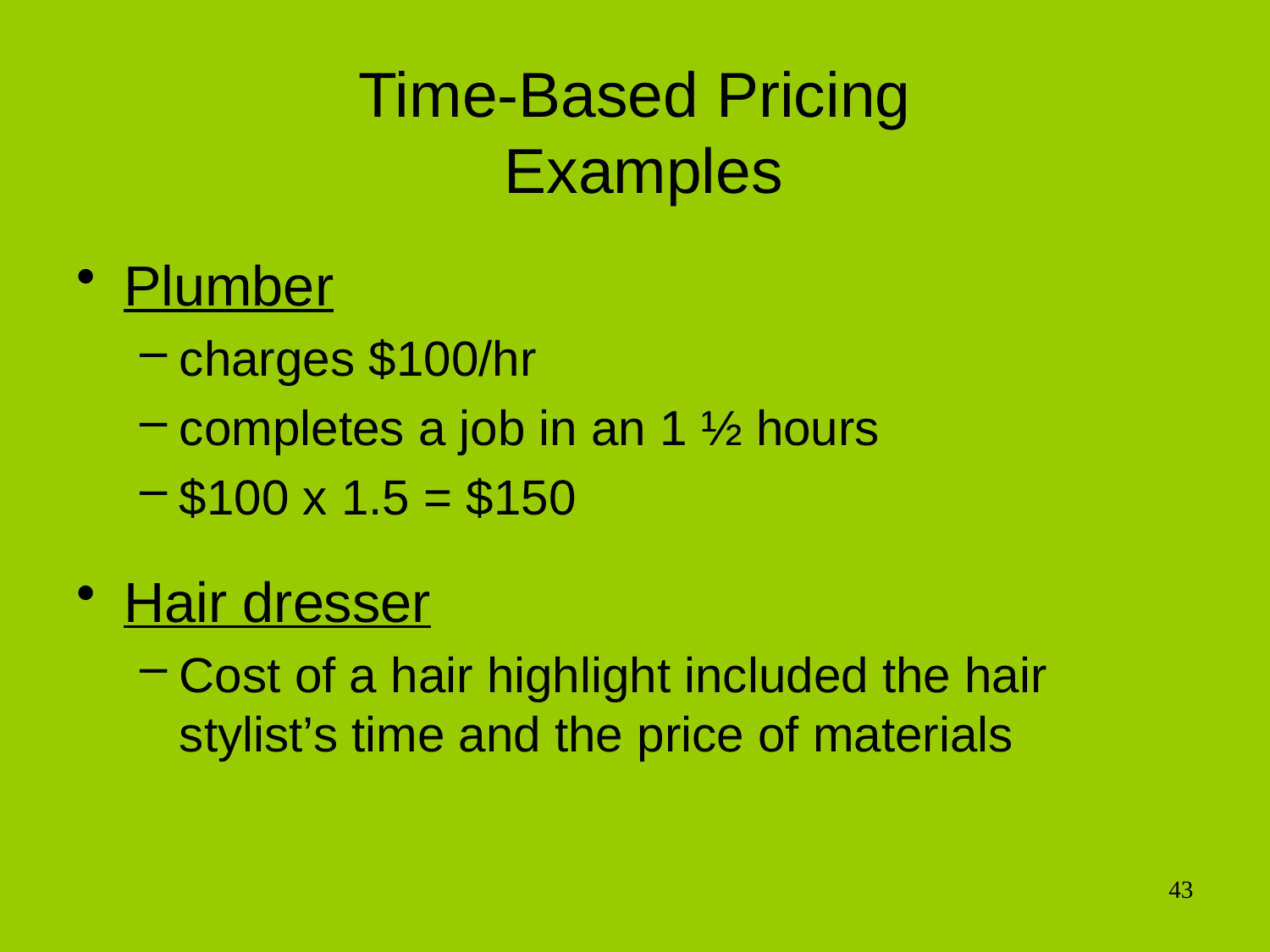

# Time-Based Pricing Examples
Plumber
charges $100/hr
completes a job in an 1 ½ hours
$100 x 1.5 = $150

Hair dresser
Cost of a hair highlight included the hair stylist’s time and the price of materials

43